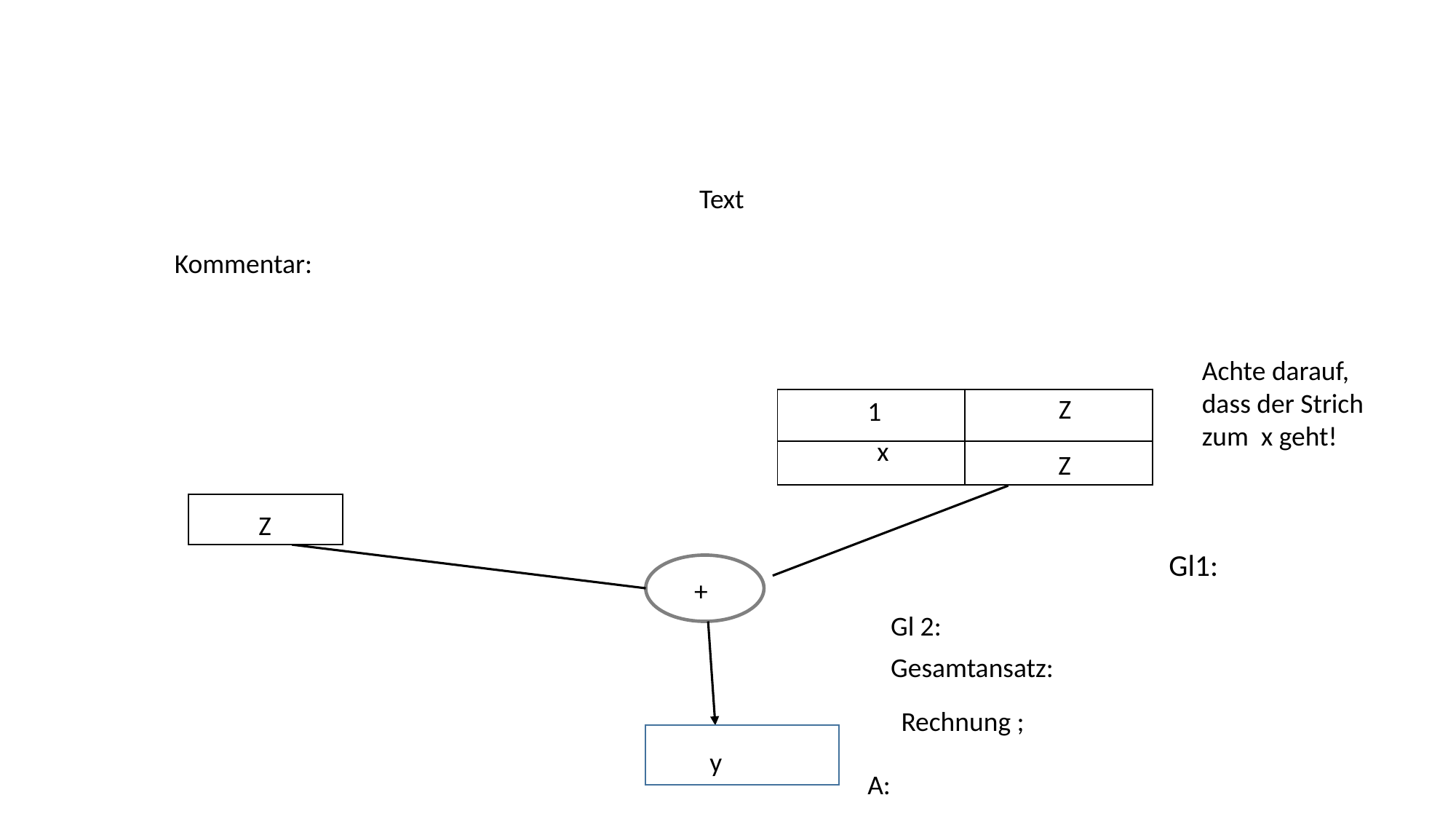

# Text
Kommentar:
Achte darauf, dass der Strich zum  x geht!
Z
1
|  |  |
| --- | --- |
|  |  |
x
Z

Z
Gl1:

+
Gl 2:
Gesamtansatz:
Rechnung ;

y
A: